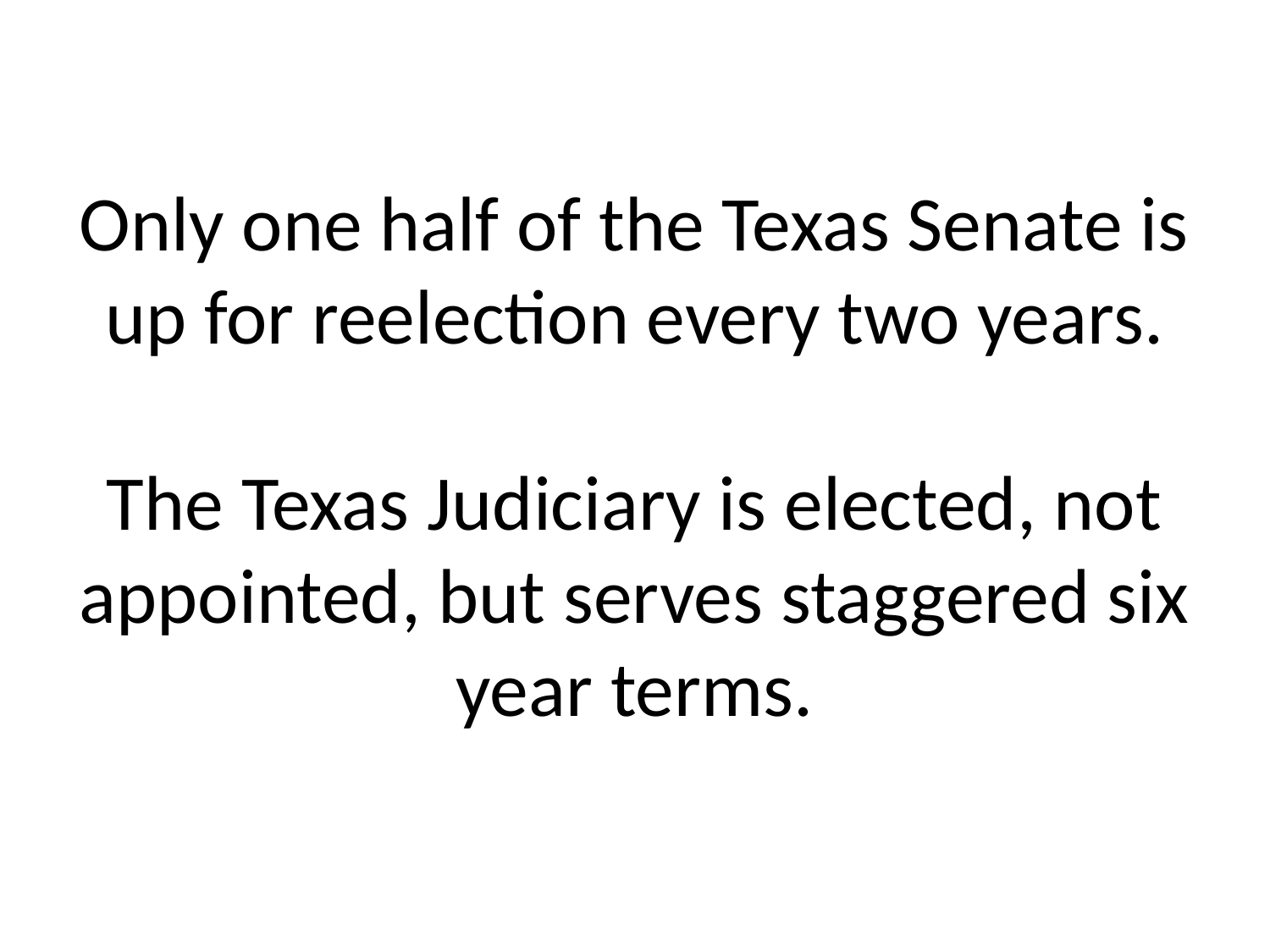

# Only one half of the Texas Senate is up for reelection every two years. The Texas Judiciary is elected, not appointed, but serves staggered six year terms.